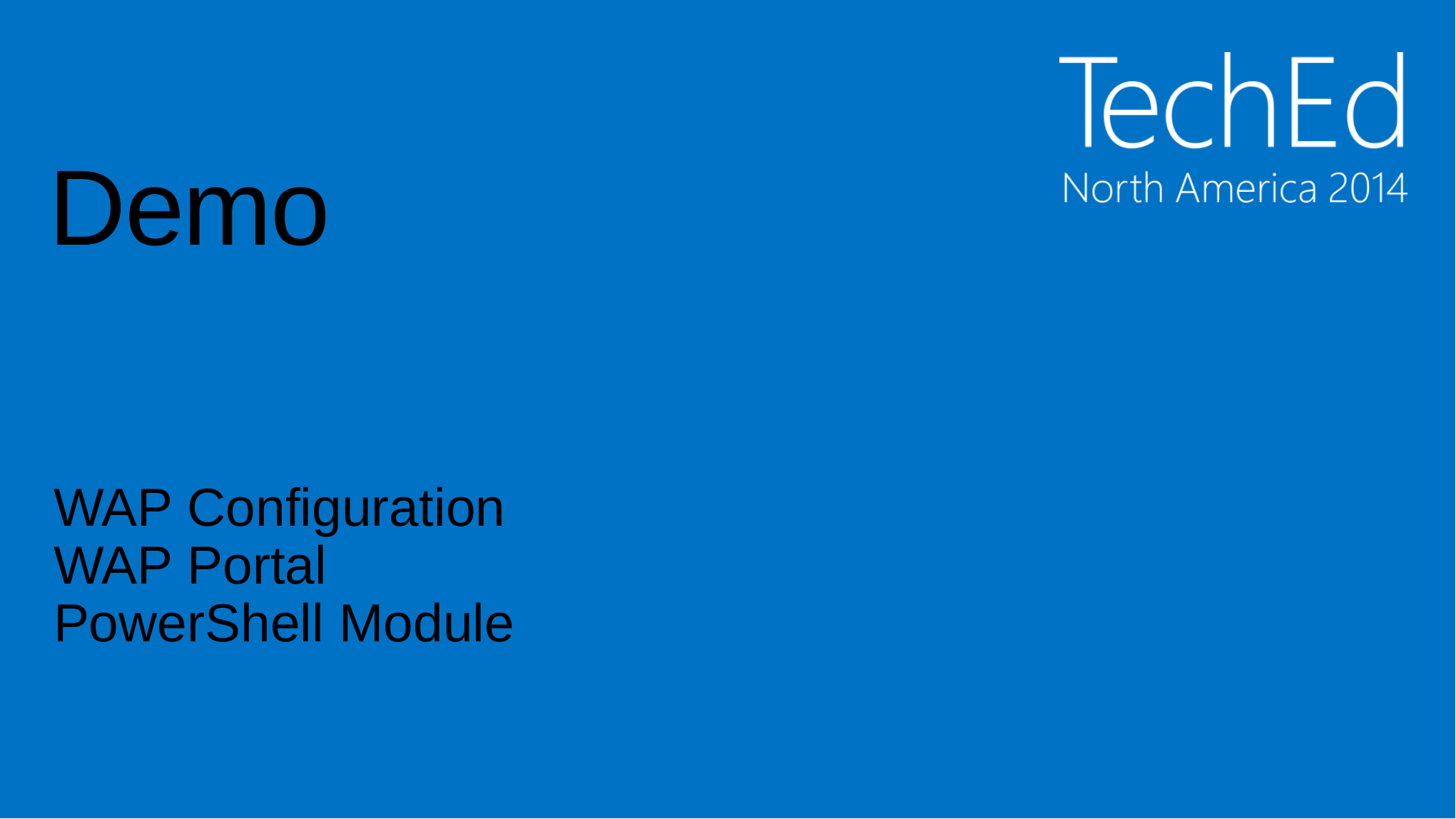

# Demo
WAP Configuration
WAP Portal
PowerShell Module